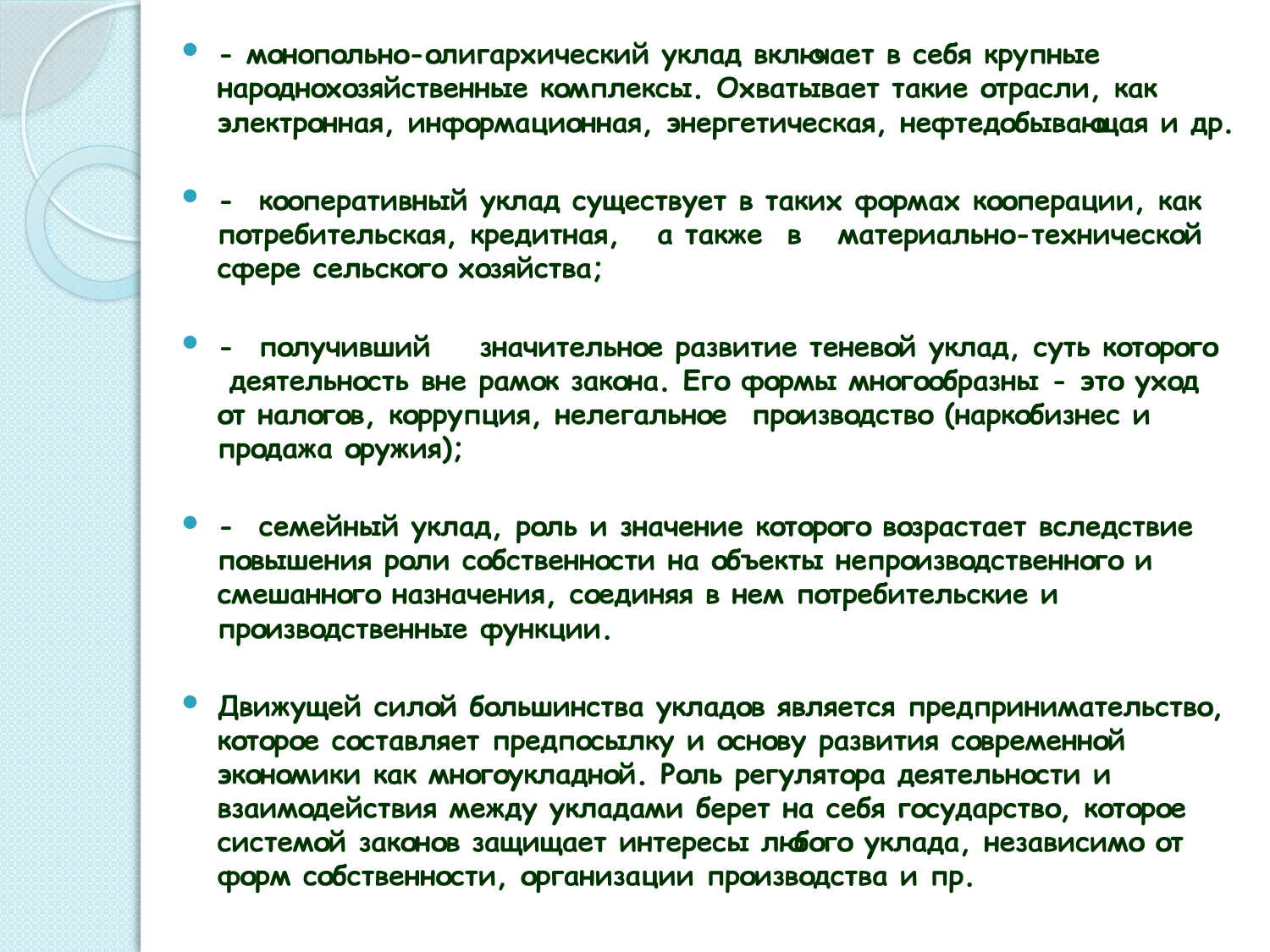

- монопольно-олигархический уклад включает в себя крупные народнохозяйственные комплексы. Охватывает такие отрасли, как электронная, информационная, энергетическая, нефтедобывающая и др.

-  кооперативный уклад существует в таких формах кооперации, как потребительская, кредитная,   а также  в   материально-технической сфере сельского хозяйства;

-  получивший    значительное развитие теневой уклад, суть которого   деятельность вне рамок закона. Его формы многообразны - это уход от налогов, коррупция, нелегальное  производство (наркобизнес и продажа оружия);

-  семейный уклад, роль и значение которого возрастает вследствие повышения роли собственности на объекты непроизводственного и смешанного назначения, соединяя в нем потребительские и производственные функции.

Движущей силой большинства укладов является предпринимательство, которое составляет предпосылку и основу развития современной экономики как многоукладной. Роль регулятора деятельности и взаимодействия между укладами берет на себя государство, которое системой законов защищает интересы любого уклада, независимо от форм собственности, организации производства и пр.